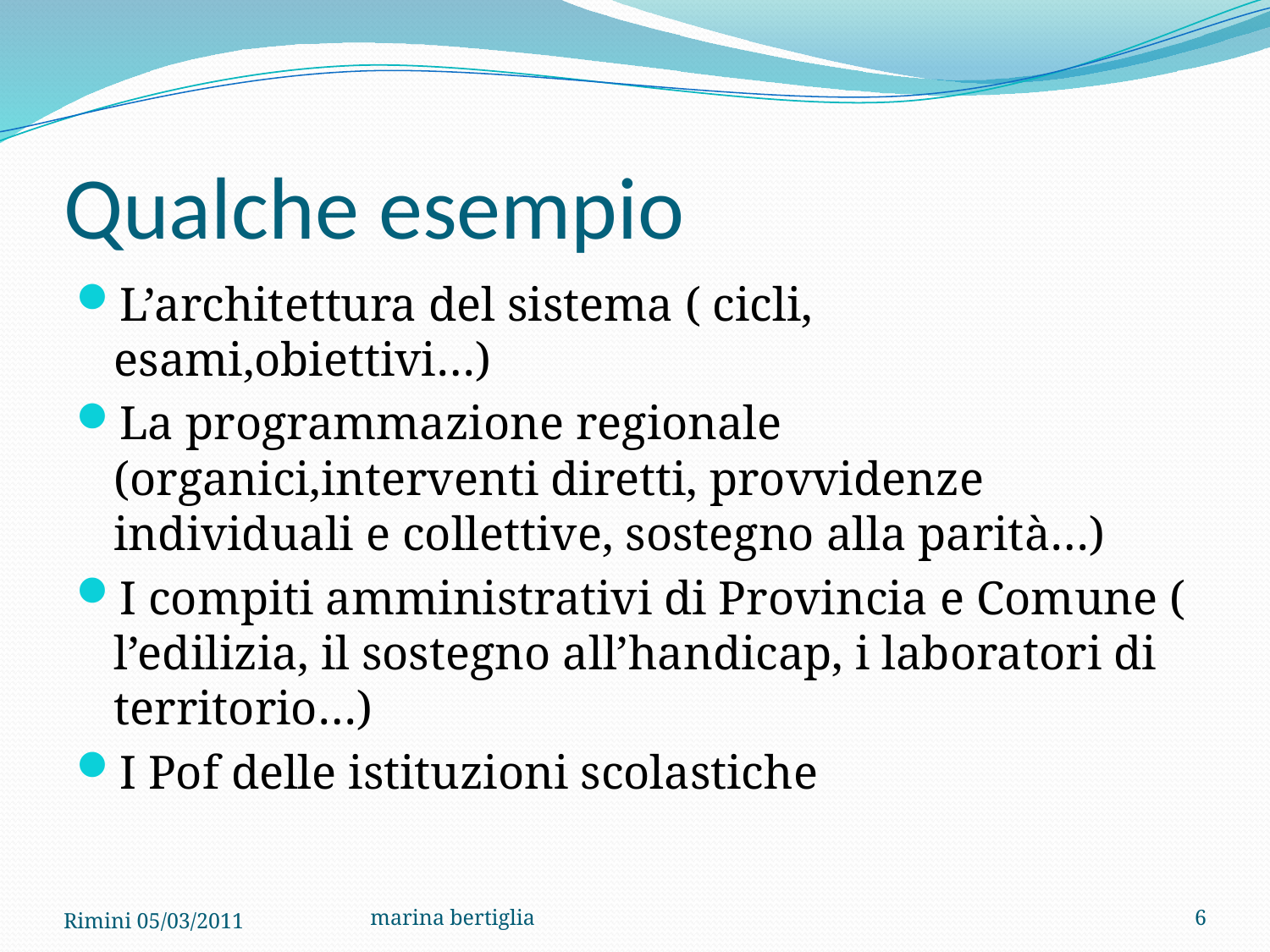

# Qualche esempio
L’architettura del sistema ( cicli, esami,obiettivi…)
La programmazione regionale (organici,interventi diretti, provvidenze individuali e collettive, sostegno alla parità…)
I compiti amministrativi di Provincia e Comune ( l’edilizia, il sostegno all’handicap, i laboratori di territorio…)
I Pof delle istituzioni scolastiche
Rimini 05/03/2011
marina bertiglia
6